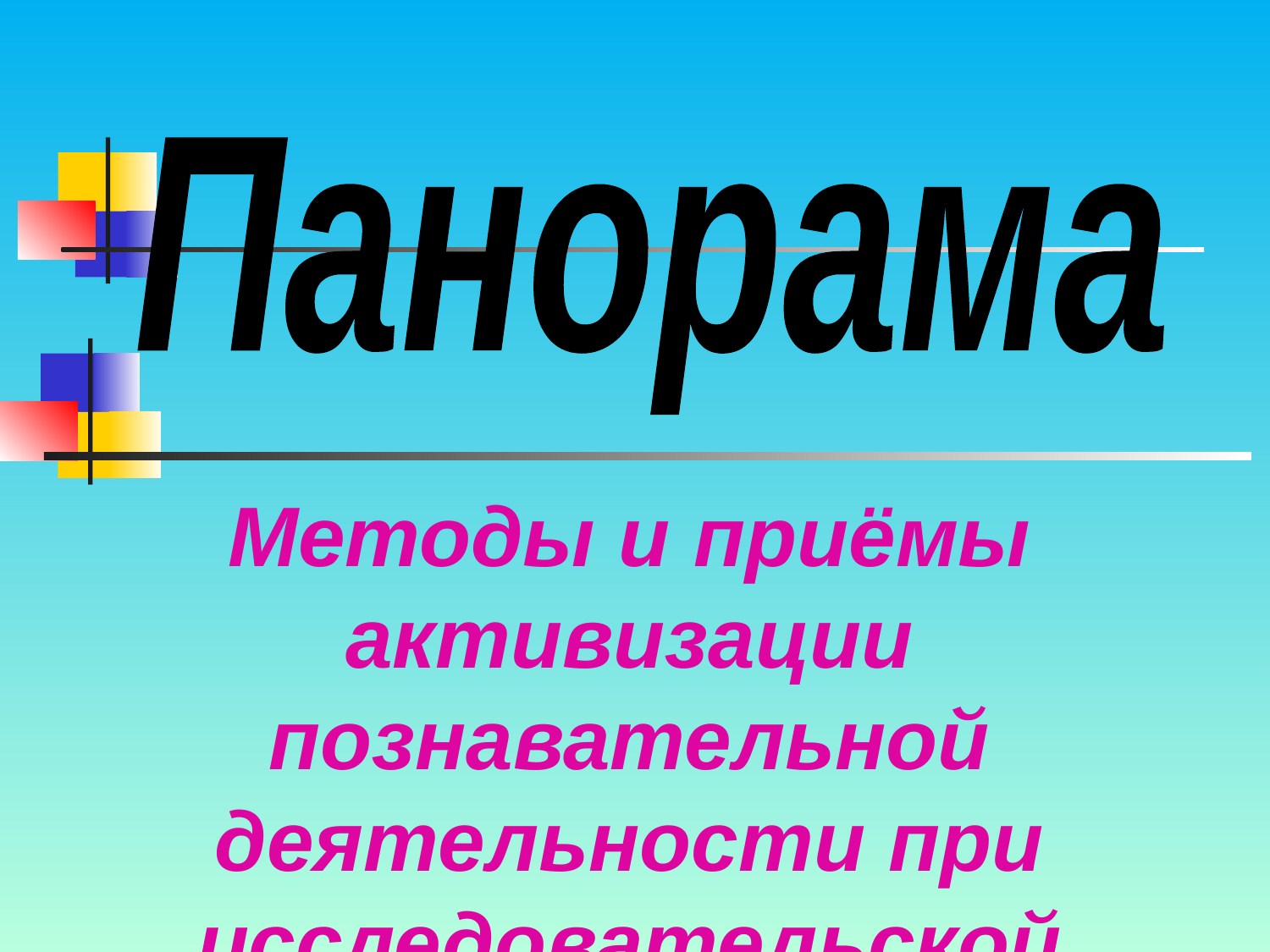

Панорама
#
Методы и приёмы активизации познавательной деятельности при исследовательской работе